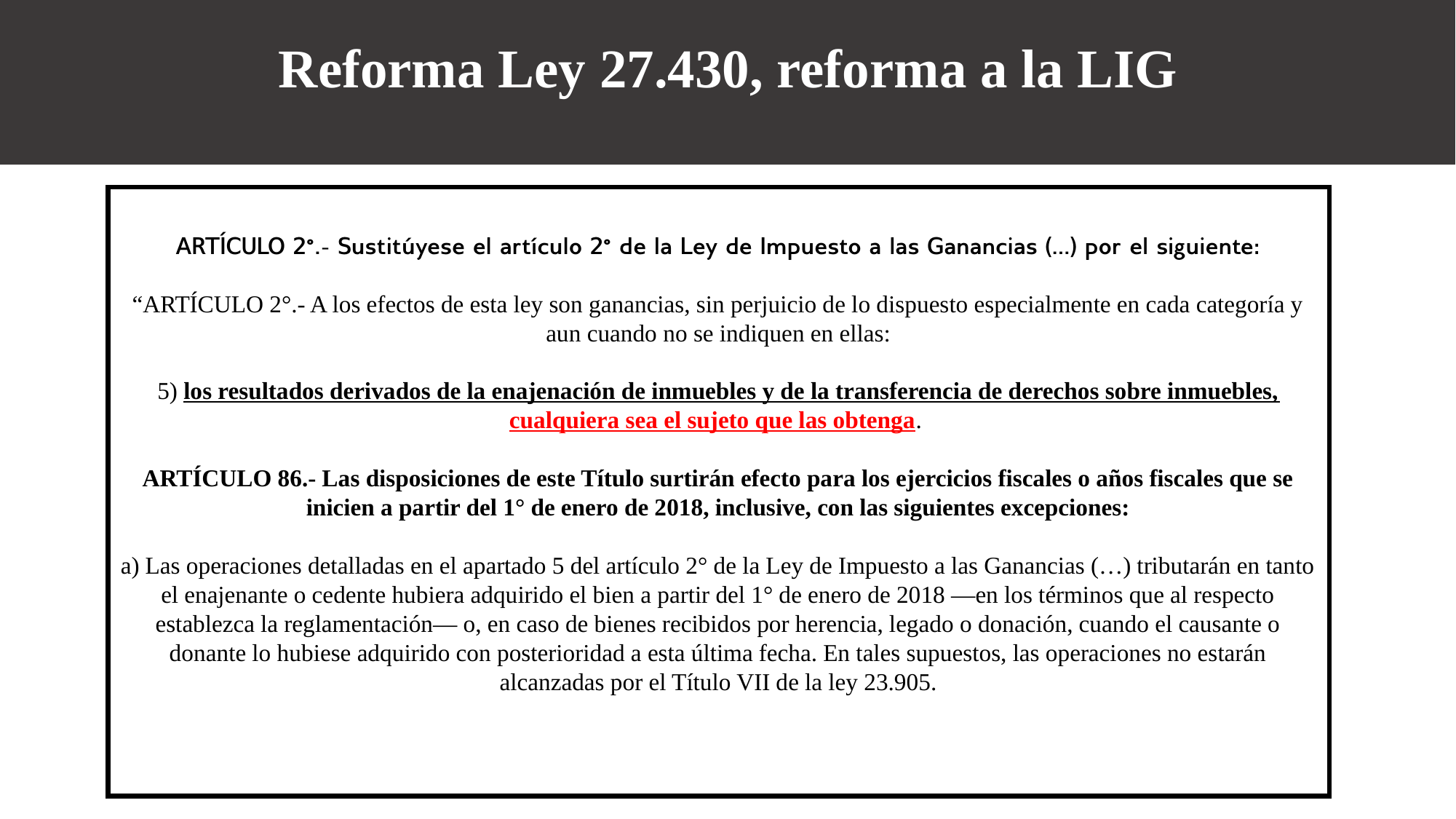

Reforma Ley 27.430, reforma a la LIG

ARTÍCULO 2°.- Sustitúyese el artículo 2° de la Ley de Impuesto a las Ganancias (…) por el siguiente:
“ARTÍCULO 2°.- A los efectos de esta ley son ganancias, sin perjuicio de lo dispuesto especialmente en cada categoría y aun cuando no se indiquen en ellas:

5) los resultados derivados de la enajenación de inmuebles y de la transferencia de derechos sobre inmuebles, cualquiera sea el sujeto que las obtenga.

ARTÍCULO 86.- Las disposiciones de este Título surtirán efecto para los ejercicios fiscales o años fiscales que se inicien a partir del 1° de enero de 2018, inclusive, con las siguientes excepciones:

a) Las operaciones detalladas en el apartado 5 del artículo 2° de la Ley de Impuesto a las Ganancias (…) tributarán en tanto el enajenante o cedente hubiera adquirido el bien a partir del 1° de enero de 2018 —en los términos que al respecto establezca la reglamentación— o, en caso de bienes recibidos por herencia, legado o donación, cuando el causante o donante lo hubiese adquirido con posterioridad a esta última fecha. En tales supuestos, las operaciones no estarán alcanzadas por el Título VII de la ley 23.905.